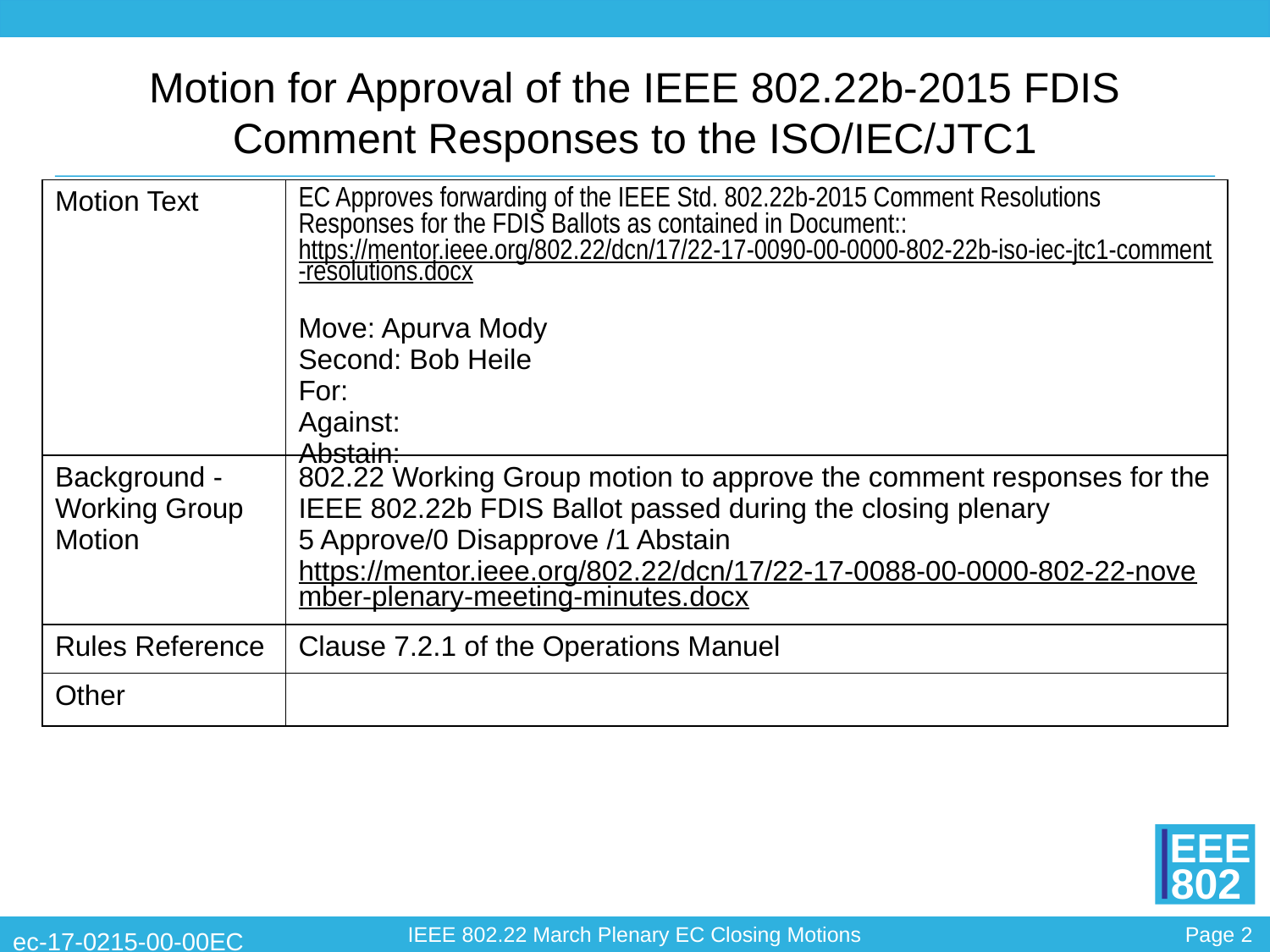

# Motion for Approval of the IEEE 802.22b-2015 FDIS Comment Responses to the ISO/IEC/JTC1
| Motion Text | EC Approves forwarding of the IEEE Std. 802.22b-2015 Comment Resolutions Responses for the FDIS Ballots as contained in Document:: https://mentor.ieee.org/802.22/dcn/17/22-17-0090-00-0000-802-22b-iso-iec-jtc1-comment-resolutions.docx   Move: Apurva Mody Second: Bob Heile For: Against: Abstain: |
| --- | --- |
| Background - Working Group Motion | 802.22 Working Group motion to approve the comment responses for the IEEE 802.22b FDIS Ballot passed during the closing plenary 5 Approve/0 Disapprove /1 Abstain https://mentor.ieee.org/802.22/dcn/17/22-17-0088-00-0000-802-22-november-plenary-meeting-minutes.docx |
| Rules Reference | Clause 7.2.1 of the Operations Manuel |
| Other |  |